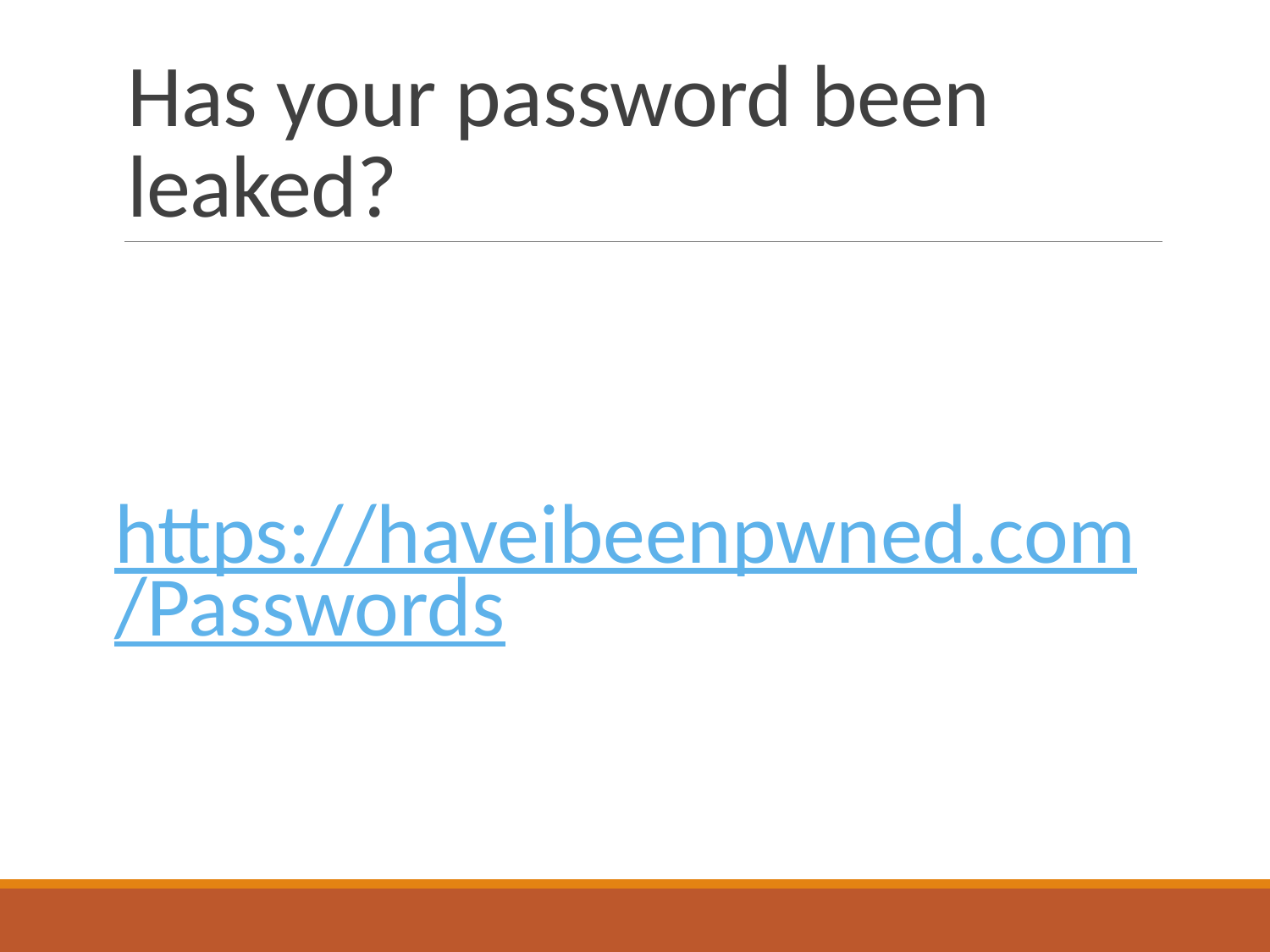

# Has your password been leaked?
https://haveibeenpwned.com/Passwords